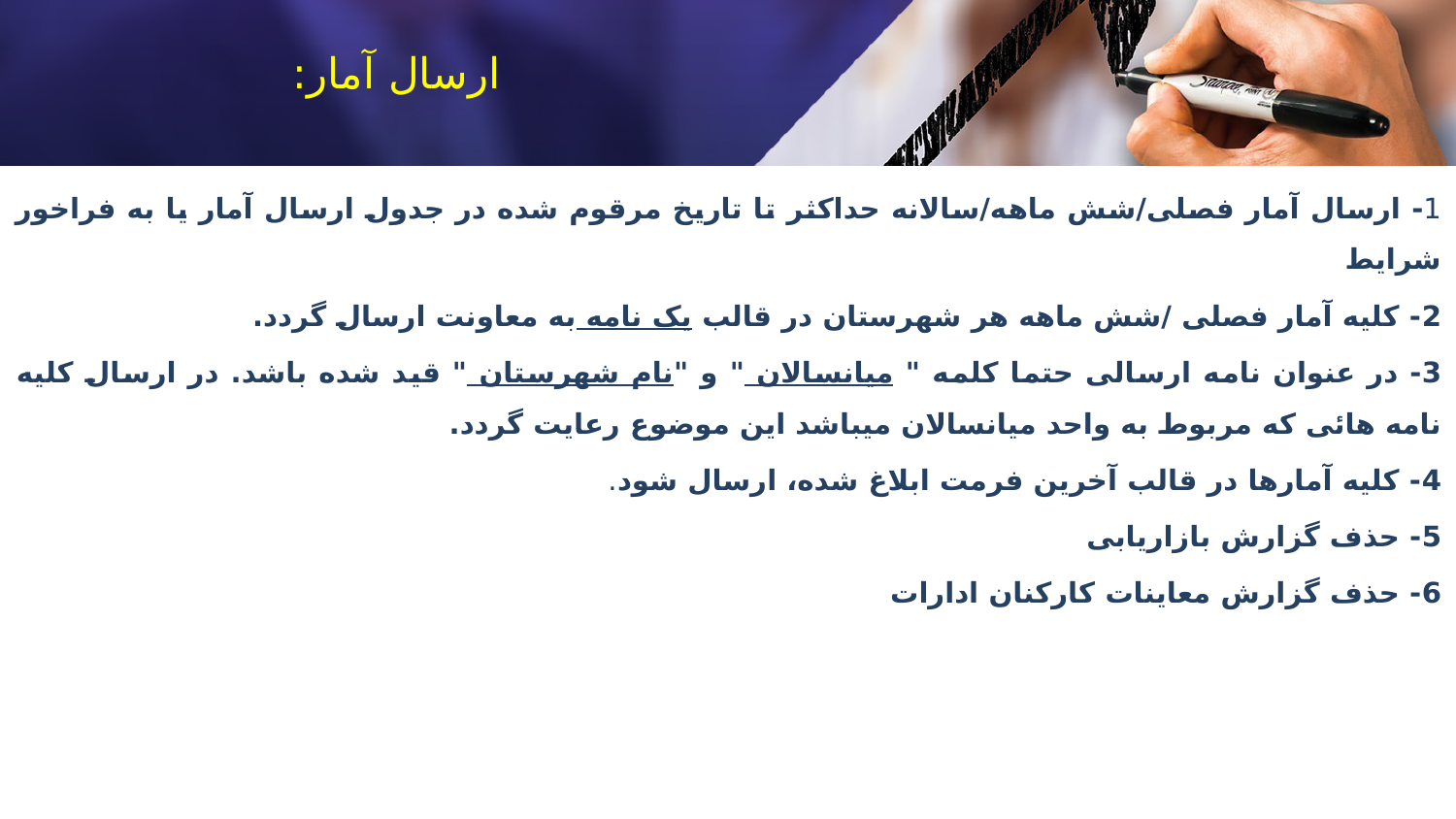

# ارسال آمار:
1- ارسال آمار فصلی/شش ماهه/سالانه حداکثر تا تاریخ مرقوم شده در جدول ارسال آمار یا به فراخور شرایط
2- کلیه آمار فصلی /شش ماهه هر شهرستان در قالب یک نامه به معاونت ارسال گردد.
3- در عنوان نامه ارسالی حتما کلمه " میانسالان " و "نام شهرستان " قید شده باشد. در ارسال کلیه نامه هائی که مربوط به واحد میانسالان میباشد این موضوع رعایت گردد.
4- کلیه آمارها در قالب آخرین فرمت ابلاغ شده، ارسال شود.
5- حذف گزارش بازاریابی
6- حذف گزارش معاینات کارکنان ادارات